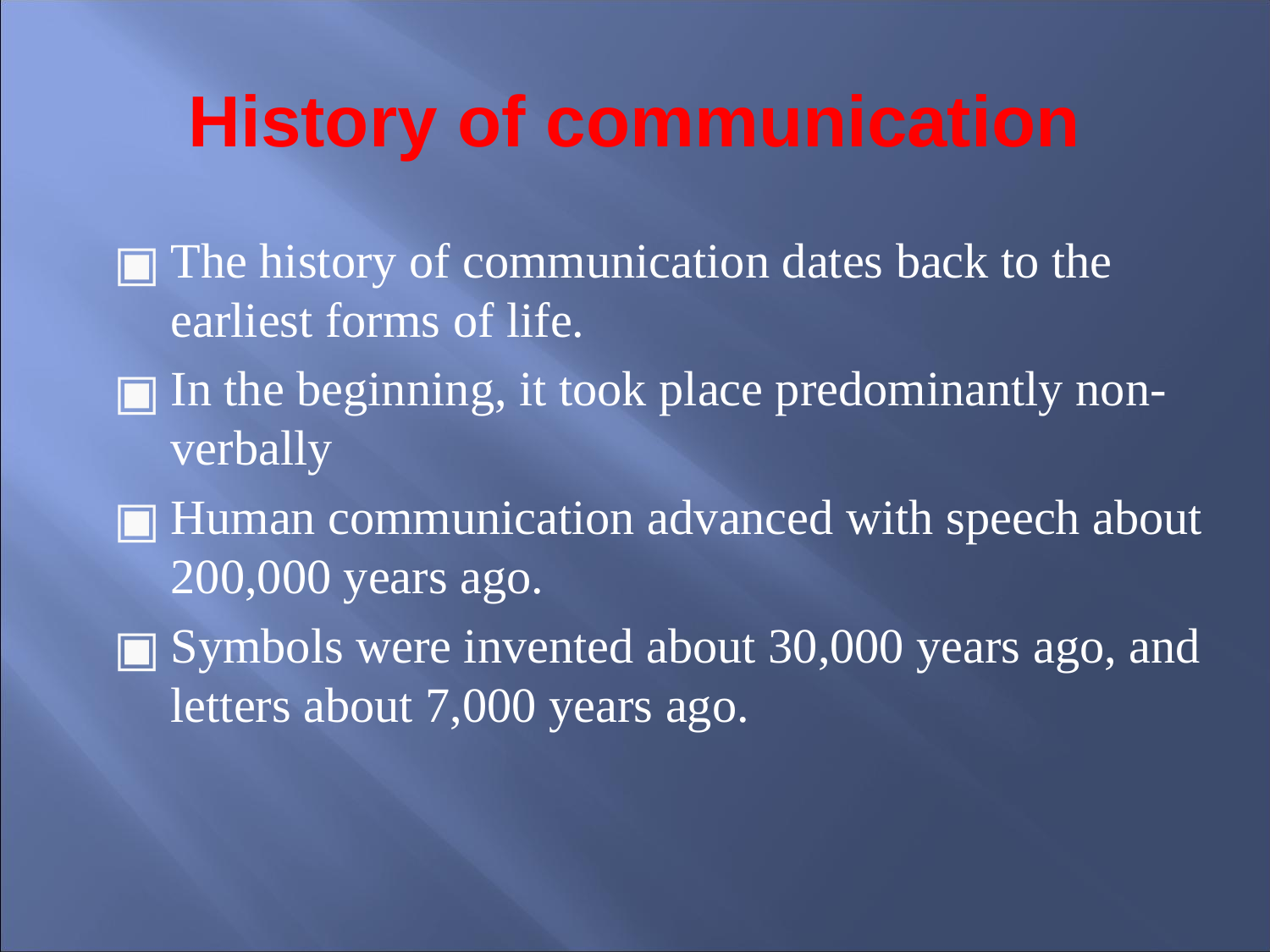

History of communication
The history of communication dates back to the earliest forms of life.
In the beginning, it took place predominantly non-verbally
Human communication advanced with speech about 200,000 years ago.
Symbols were invented about 30,000 years ago, and letters about 7,000 years ago.